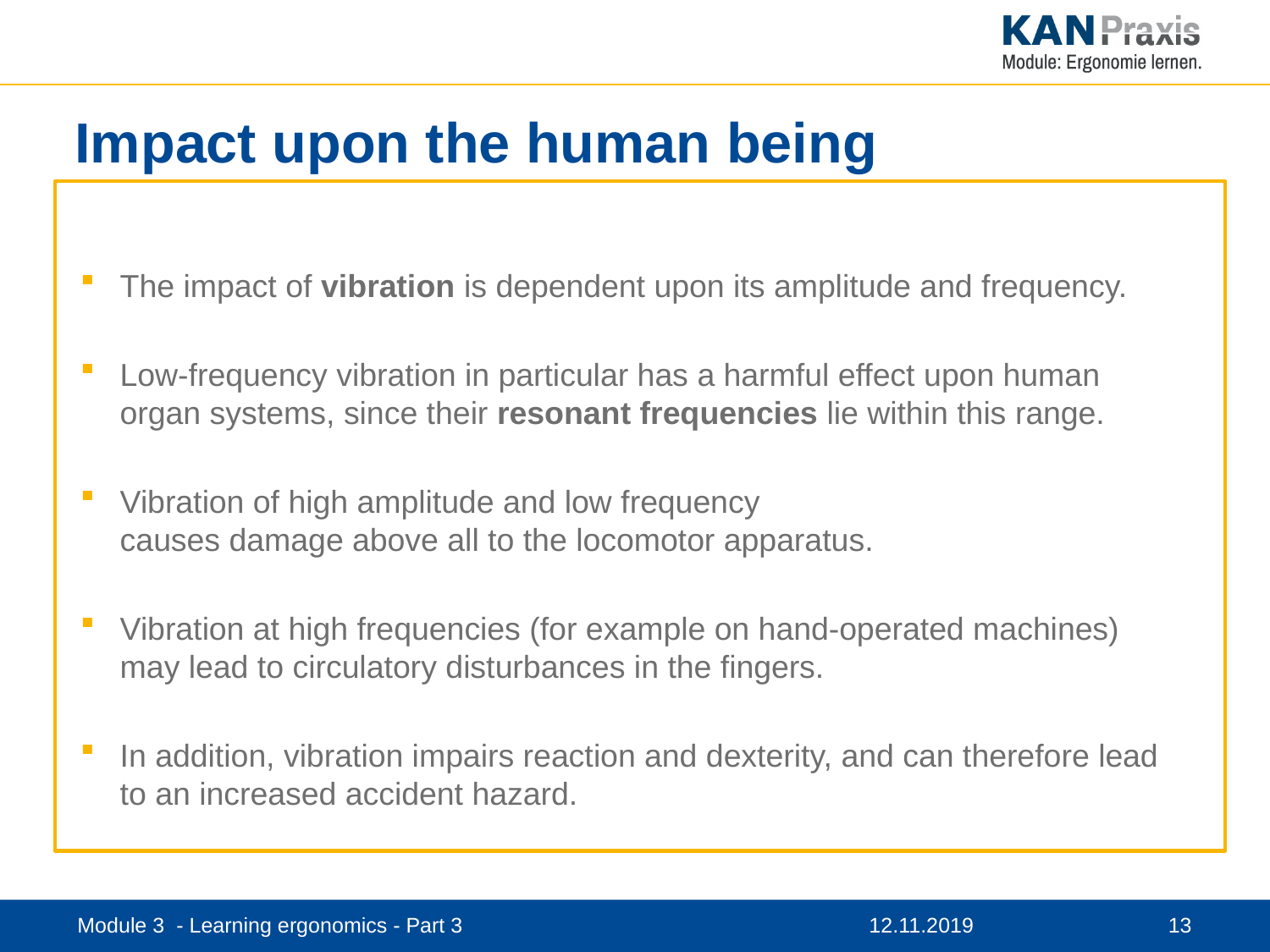

# Impact upon the human being

The impact of vibration is dependent upon its amplitude and frequency.

Low-frequency vibration in particular has a harmful effect upon human
organ systems, since their resonant frequencies lie within this range.

Vibration of high amplitude and low frequency
causes damage above all to the locomotor apparatus.

Vibration at high frequencies (for example on hand-operated machines)
may lead to circulatory disturbances in the fingers.

In addition, vibration impairs reaction and dexterity, and can therefore lead
to an increased accident hazard.

Module 3  - Learning ergonomics - Part 3
12.11.2019
13